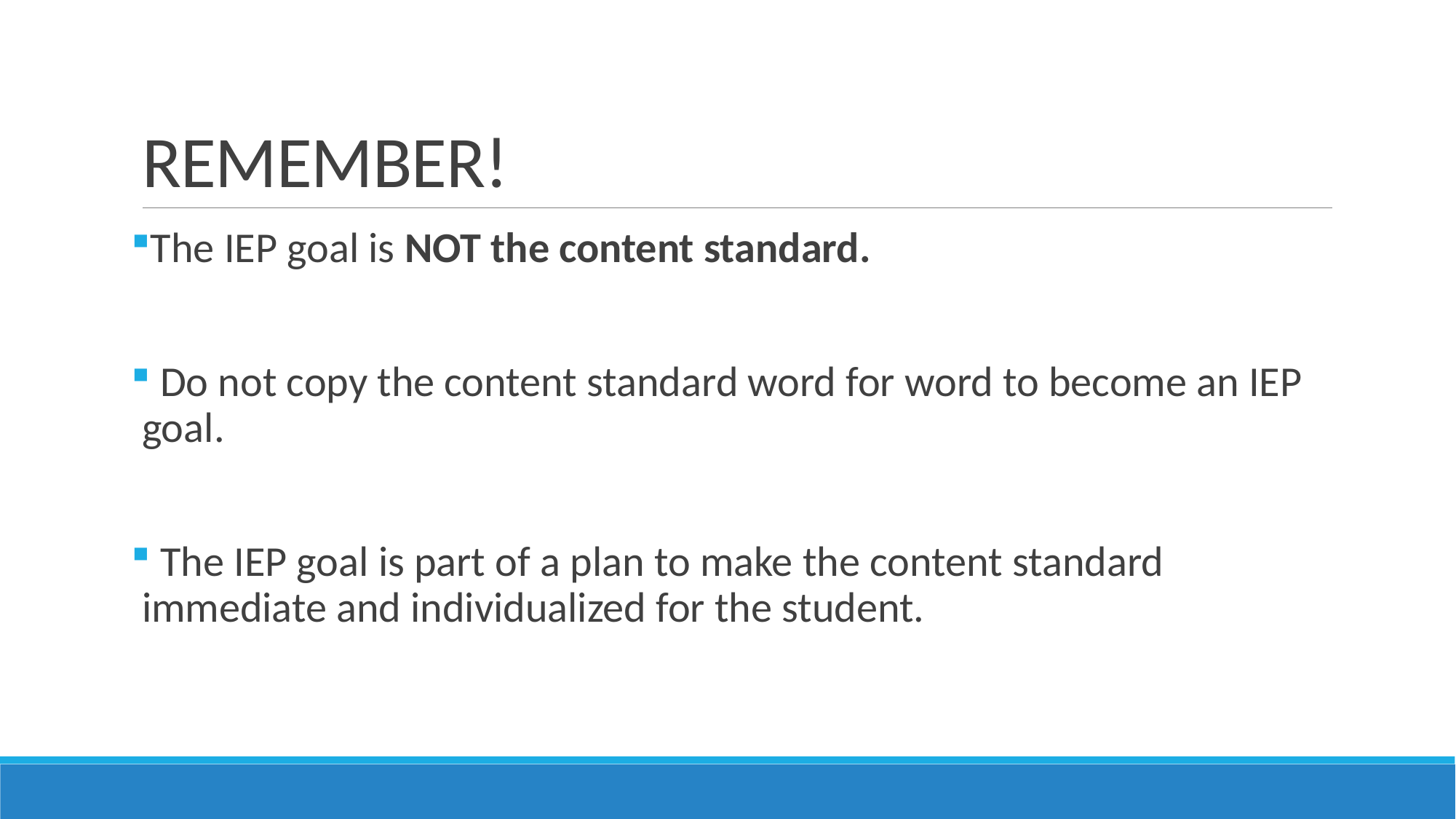

# REMEMBER!
The IEP goal is NOT the content standard.

 Do not copy the content standard word for word to become an IEP goal.

 The IEP goal is part of a plan to make the content standard immediate and individualized for the student.